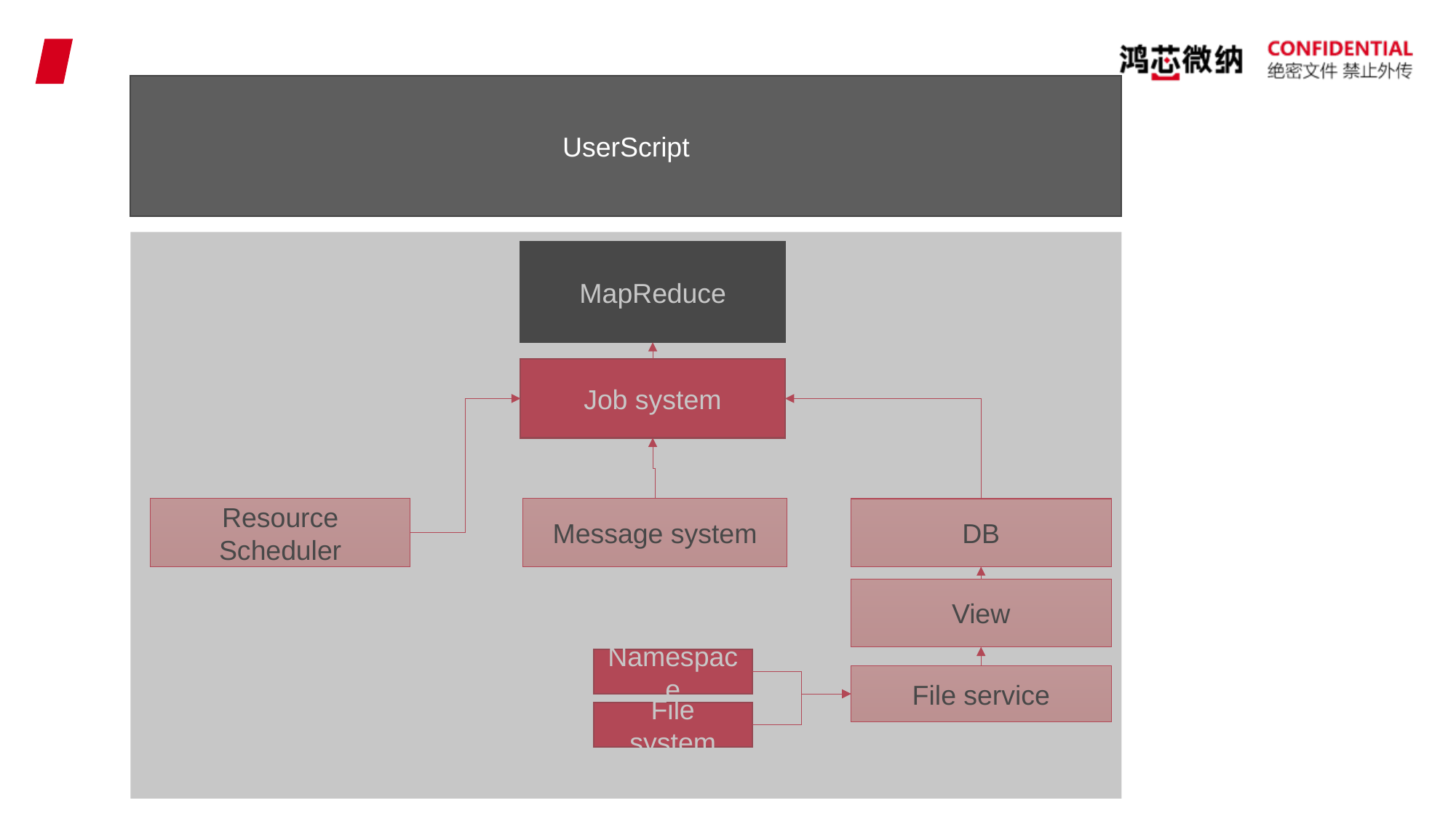

UserScript

MapReduce
Job system
Message system
Resource Scheduler
DB
View
Namespace
File service
File system